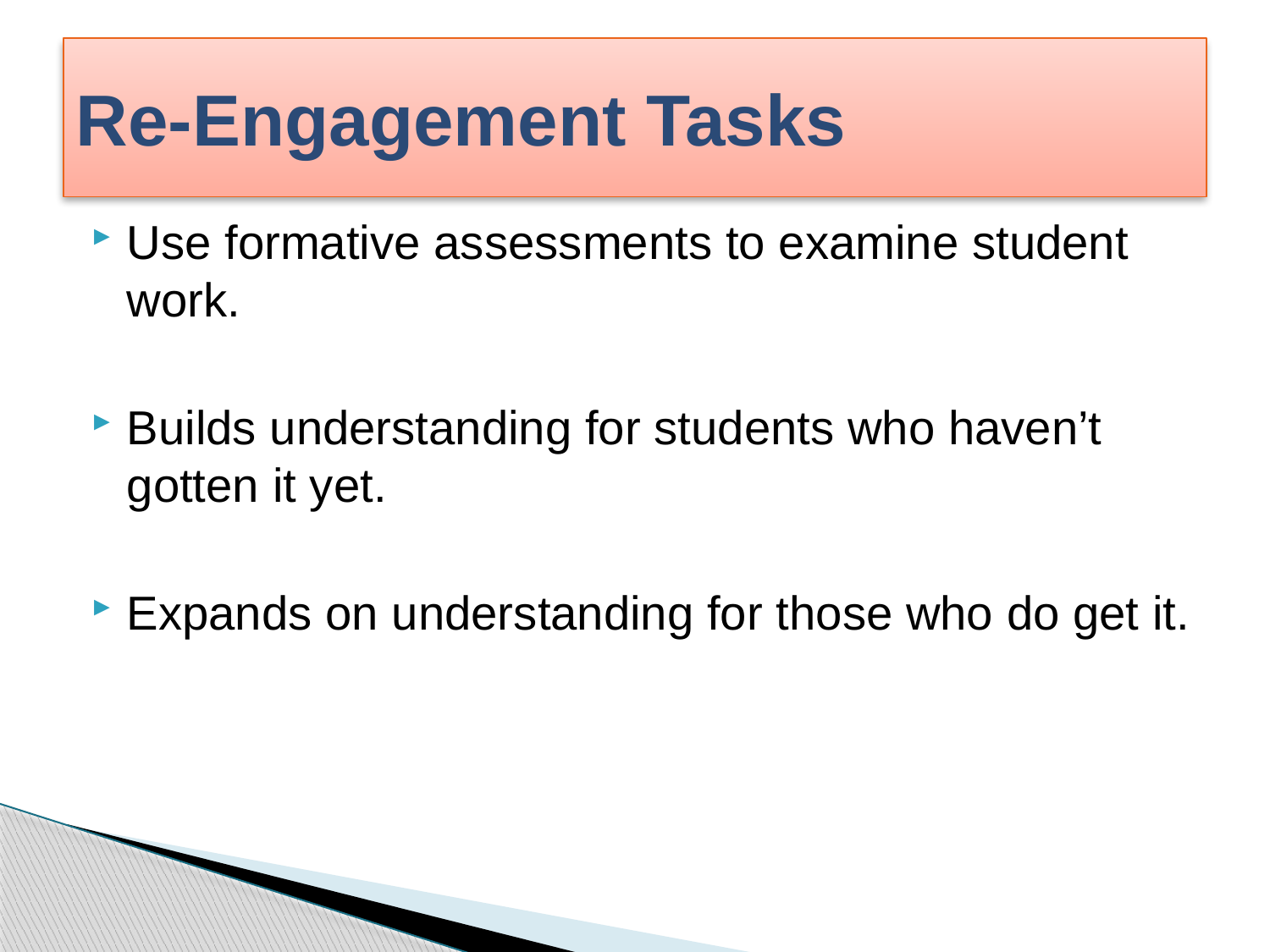

# Re-Engagement Tasks
Use formative assessments to examine student work.

Builds understanding for students who haven’t gotten it yet.

Expands on understanding for those who do get it.